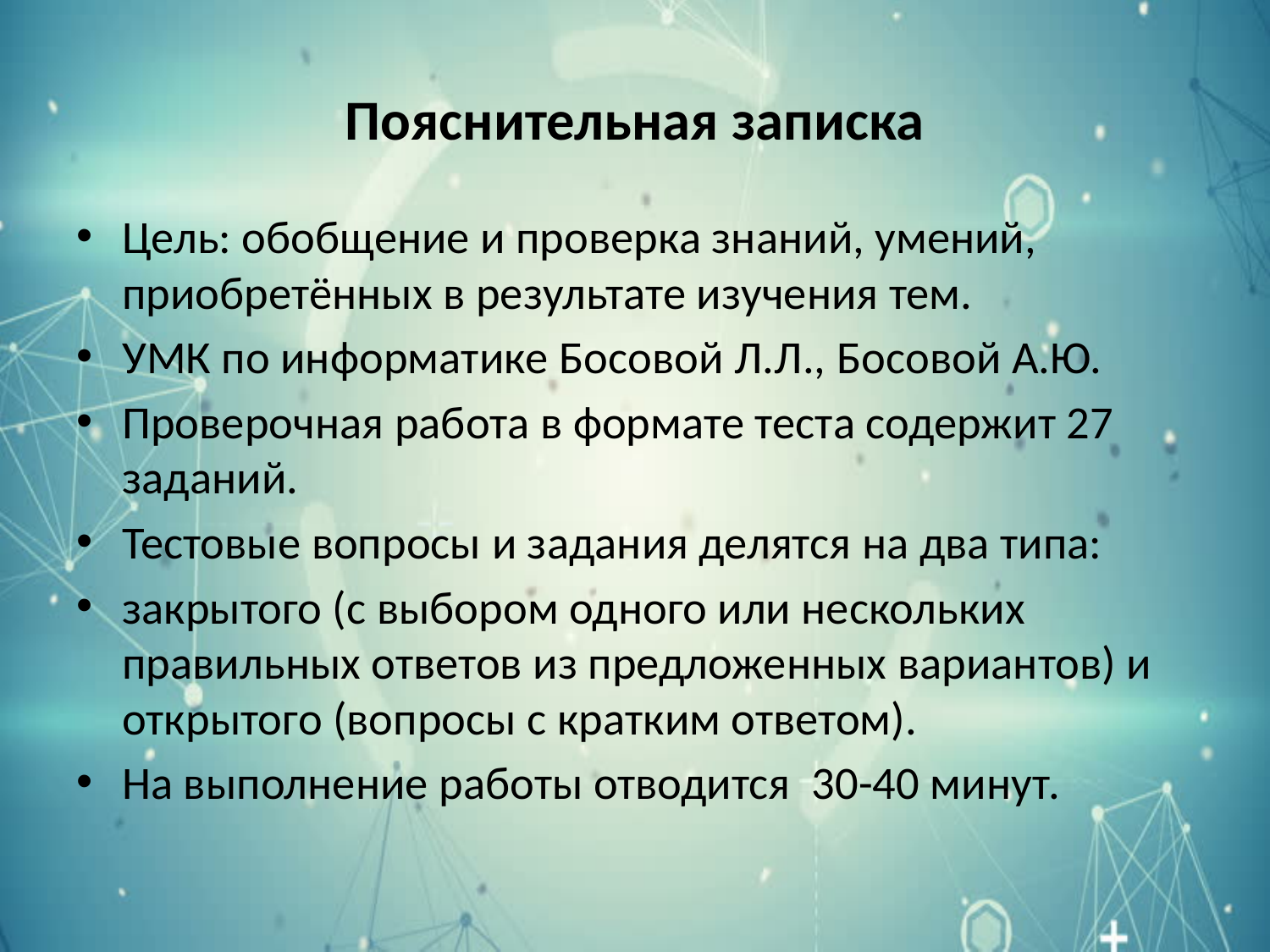

# Пояснительная записка
Цель: обобщение и проверка знаний, умений, приобретённых в результате изучения тем.
УМК по информатике Босовой Л.Л., Босовой А.Ю.
Проверочная работа в формате теста содержит 27 заданий.
Тестовые вопросы и задания делятся на два типа:
закрытого (с выбором одного или нескольких правильных ответов из предложенных вариантов) и открытого (вопросы с кратким ответом).
На выполнение работы отводится  30-40 минут.